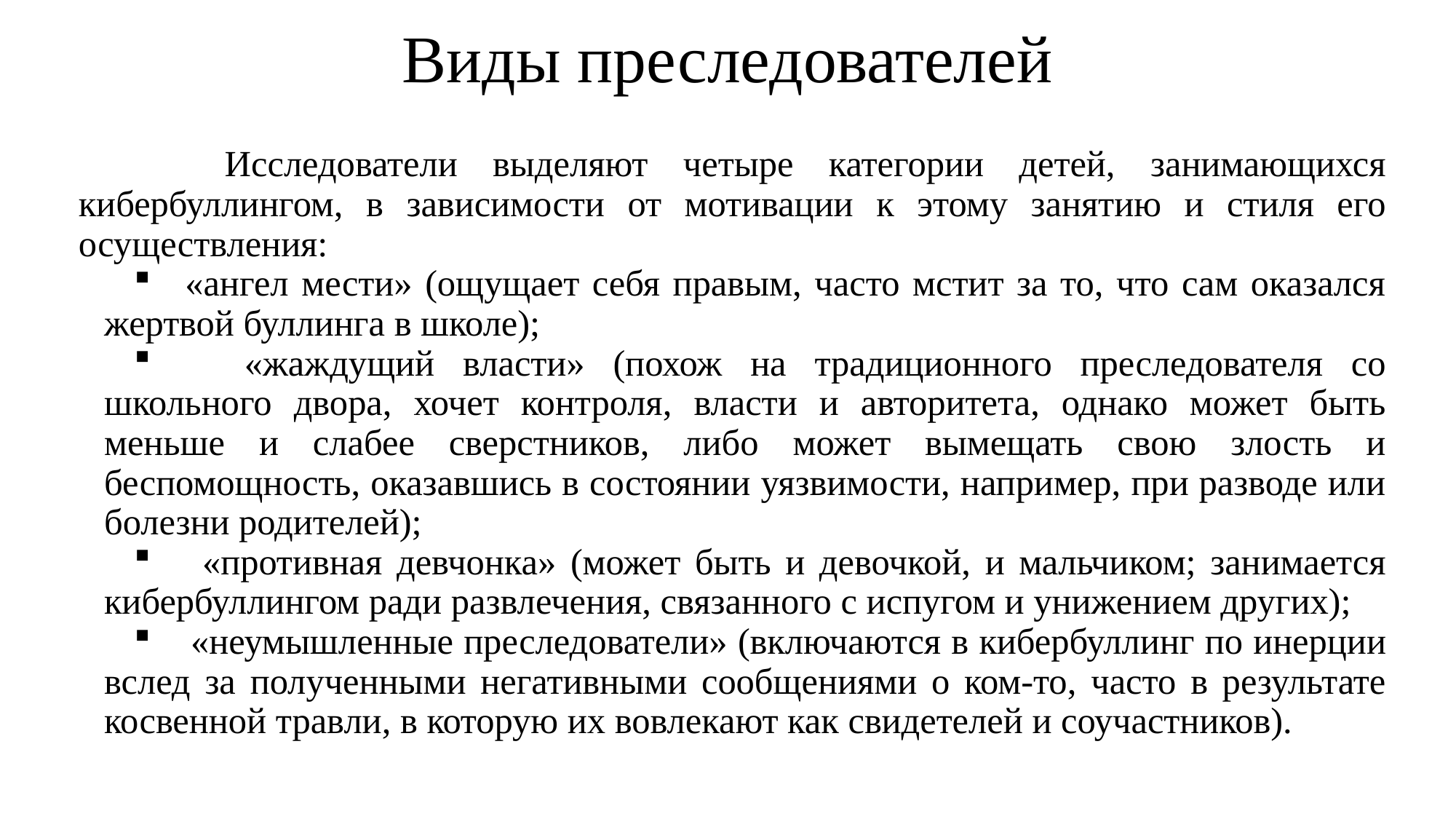

# Виды преследователей
   Исследователи выделяют четыре категории детей, занимающихся кибербуллингом, в зависимости от мотивации к этому занятию и стиля его осуществления:
  «ангел мести» (ощущает себя правым, часто мстит за то, что сам оказался жертвой буллинга в школе);
   «жаждущий власти» (похож на традиционного преследователя со школьного двора, хочет контроля, власти и авторитета, однако может быть меньше и слабее сверстников, либо может вымещать свою злость и беспомощность, оказавшись в состоянии уязвимости, например, при разводе или болезни родителей);
   «противная девчонка» (может быть и девочкой, и мальчиком; занимается кибербуллингом ради развлечения, связанного с испугом и унижением других);
   «неумышленные преследователи» (включаются в кибербуллинг по инерции вслед за полученными негативными сообщениями о ком-то, часто в результате косвенной травли, в которую их вовлекают как свидетелей и соучастников).